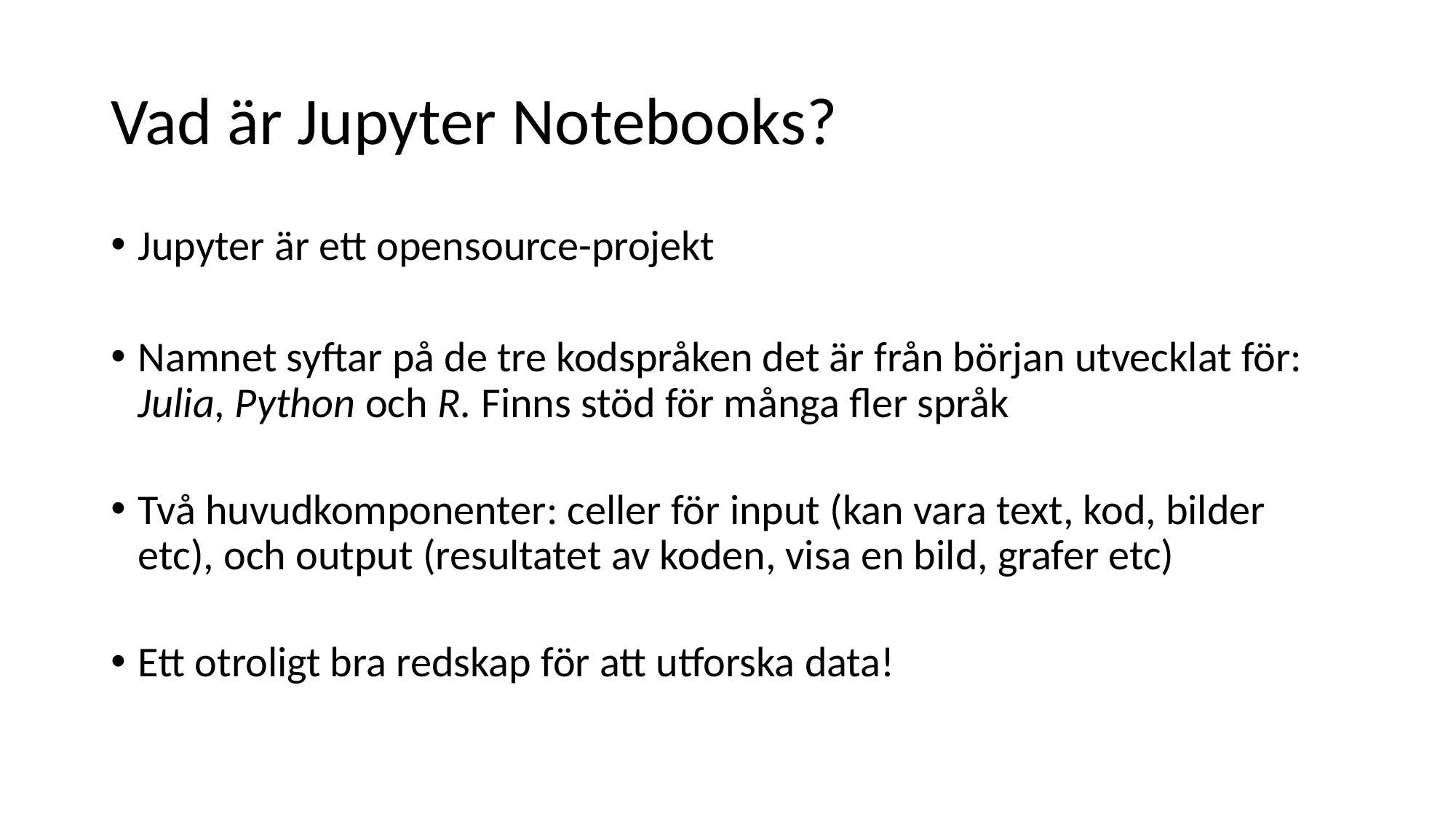

# Vad är Jupyter Notebooks?
Jupyter är ett opensource-projekt
Namnet syftar på de tre kodspråken det är från början utvecklat för: Julia, Python och R. Finns stöd för många fler språk
Två huvudkomponenter: celler för input (kan vara text, kod, bilder etc), och output (resultatet av koden, visa en bild, grafer etc)
Ett otroligt bra redskap för att utforska data!